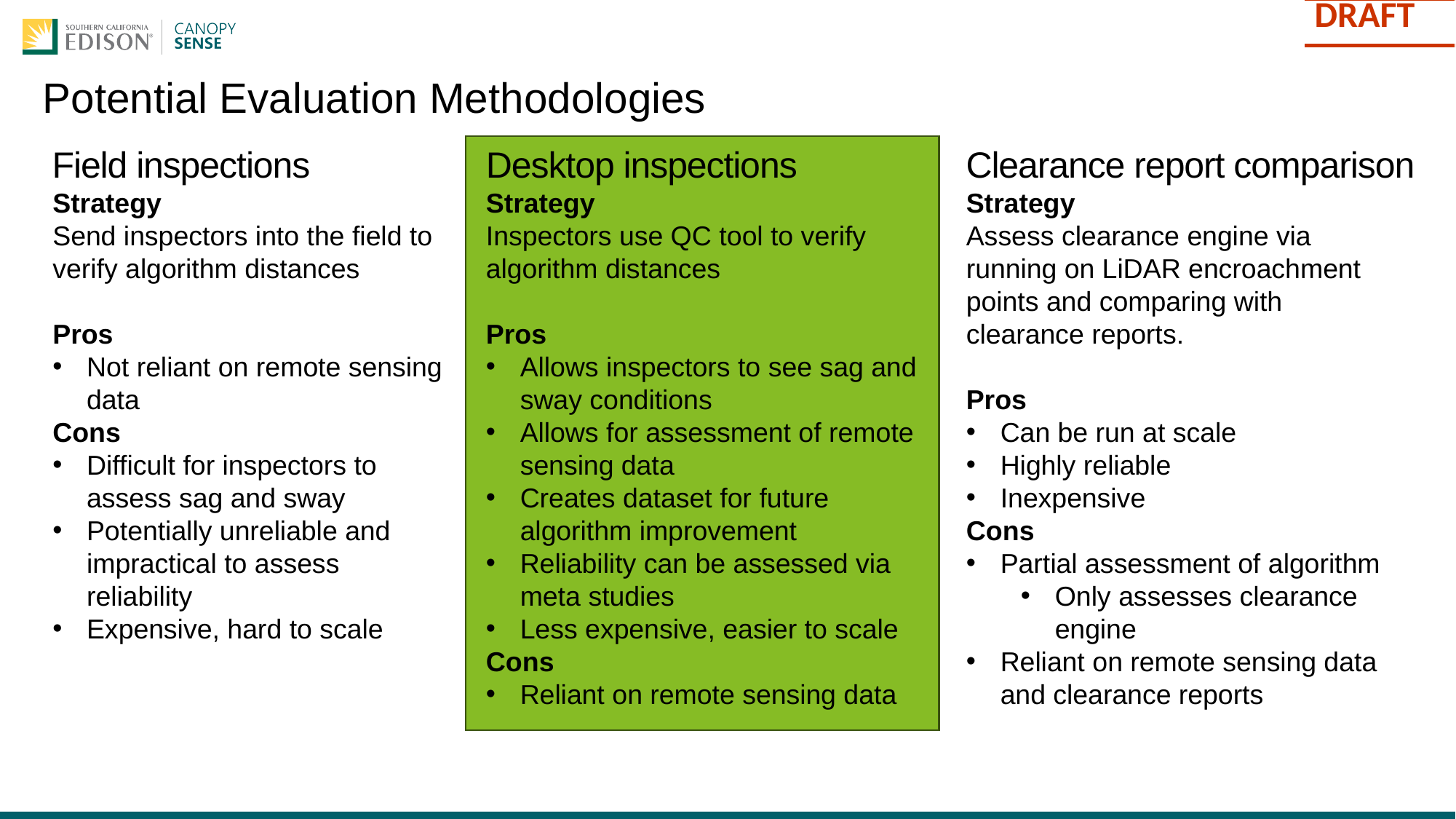

# Potential Evaluation Methodologies
Field inspections

Desktop inspections

Clearance report comparison

Strategy
Send inspectors into the field to verify algorithm distances

Pros
Not reliant on remote sensing data
Cons
Difficult for inspectors to assess sag and sway
Potentially unreliable and impractical to assess reliability
Expensive, hard to scale
Strategy
Inspectors use QC tool to verify algorithm distances

Pros
Allows inspectors to see sag and sway conditions
Allows for assessment of remote sensing data
Creates dataset for future algorithm improvement
Reliability can be assessed via meta studies
Less expensive, easier to scale
Cons
Reliant on remote sensing data
Strategy
Assess clearance engine via running on LiDAR encroachment points and comparing with clearance reports.

Pros
Can be run at scale
Highly reliable
Inexpensive
Cons
Partial assessment of algorithm
Only assesses clearance engine
Reliant on remote sensing data and clearance reports